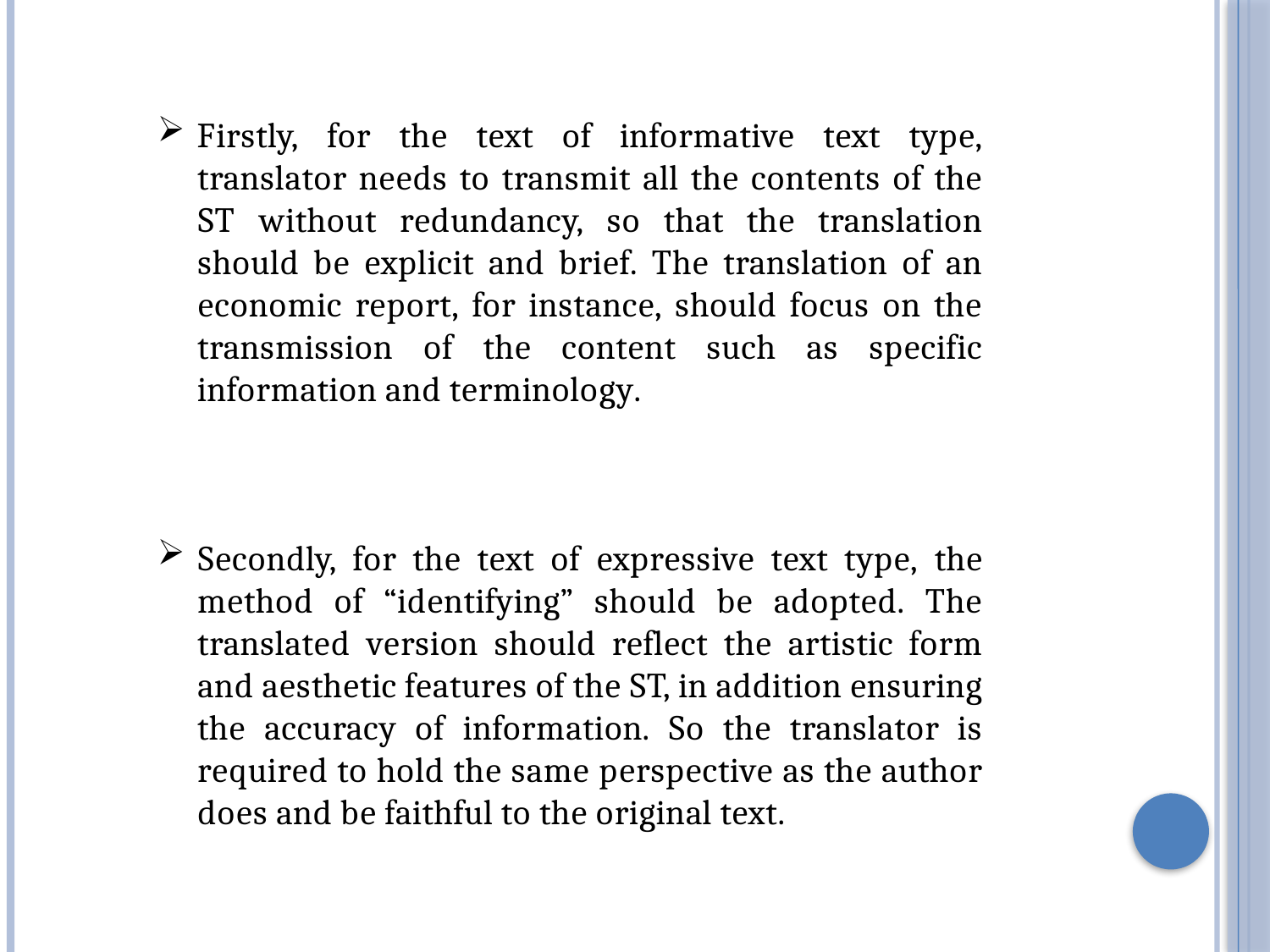

Firstly, for the text of informative text type, translator needs to transmit all the contents of the ST without redundancy, so that the translation should be explicit and brief. The translation of an economic report, for instance, should focus on the transmission of the content such as specific information and terminology.

Secondly, for the text of expressive text type, the method of “identifying” should be adopted. The translated version should reflect the artistic form and aesthetic features of the ST, in addition ensuring the accuracy of information. So the translator is required to hold the same perspective as the author does and be faithful to the original text.